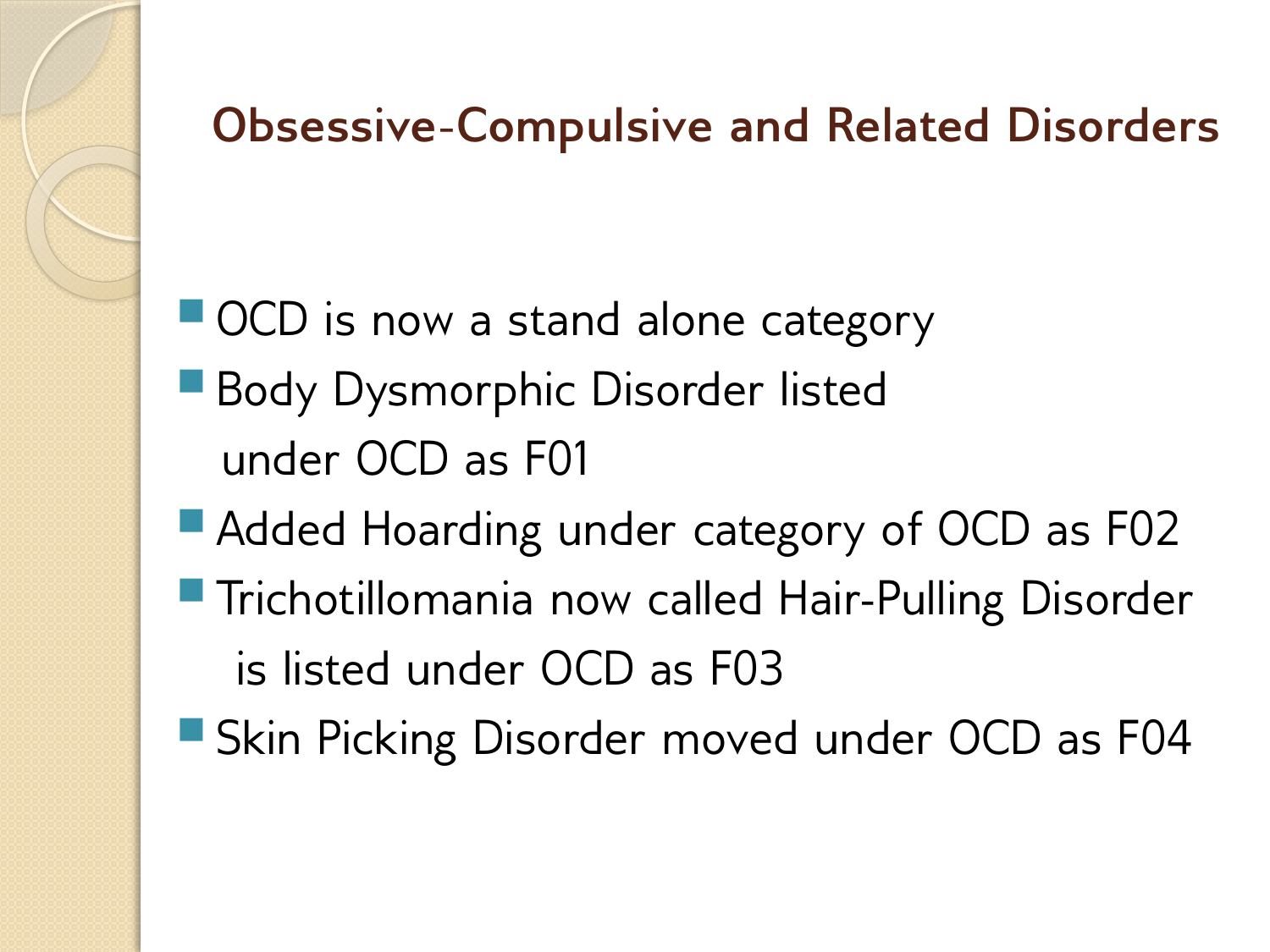

# Obsessive-Compulsive and Related Disorders
OCD is now a stand alone category
Body Dysmorphic Disorder listed
   under OCD as F01
Added Hoarding under category of OCD as F02
Trichotillomania now called Hair-Pulling Disorder
    is listed under OCD as F03
Skin Picking Disorder moved under OCD as F04